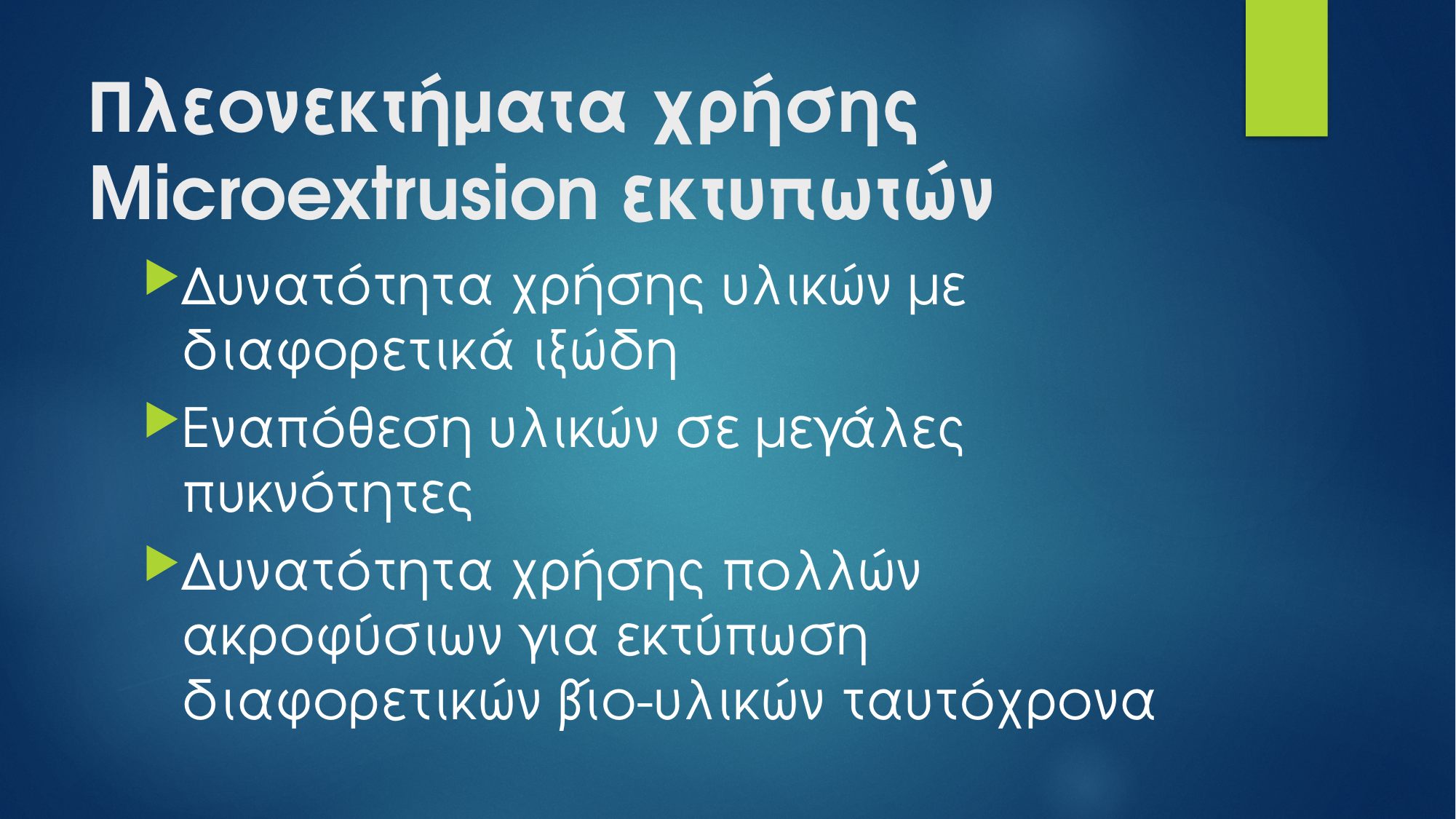

# Πλεονεκτήματα χρήσης Microextrusion εκτυπωτών
Δυνατότητα χρήσης υλικών με διαφορετικά ιξώδη
Εναπόθεση υλικών σε μεγάλες πυκνότητες
Δυνατότητα χρήσης πολλών ακροφύσιων για εκτύπωση διαφορετικών βίο-υλικών ταυτόχρονα